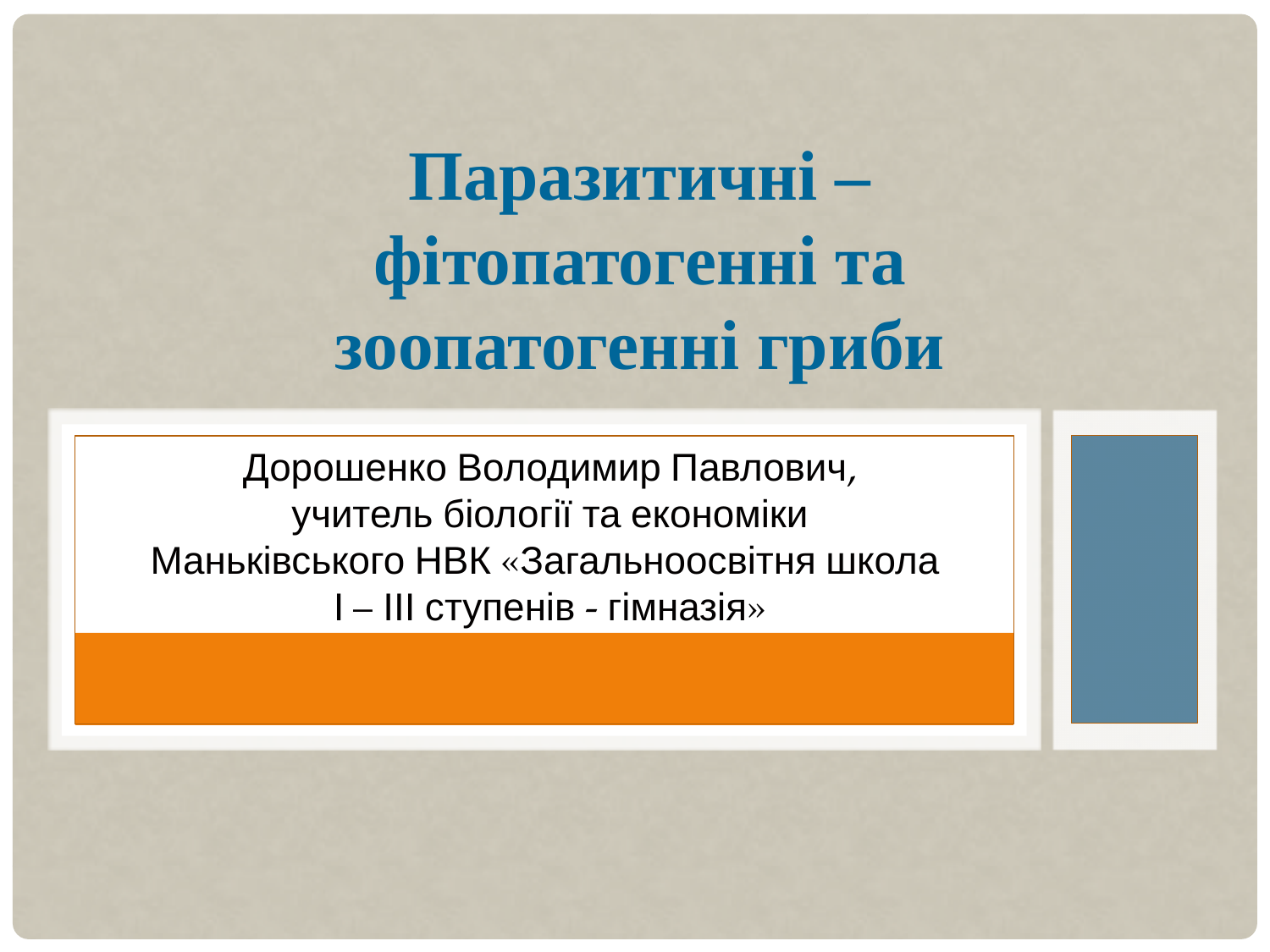

# Паразитичні – фітопатогенні та зоопатогенні гриби
Дорошенко Володимир Павлович,
 учитель біології та економіки
Маньківського НВК «Загальноосвітня школа
І – ІІІ ступенів - гімназія»